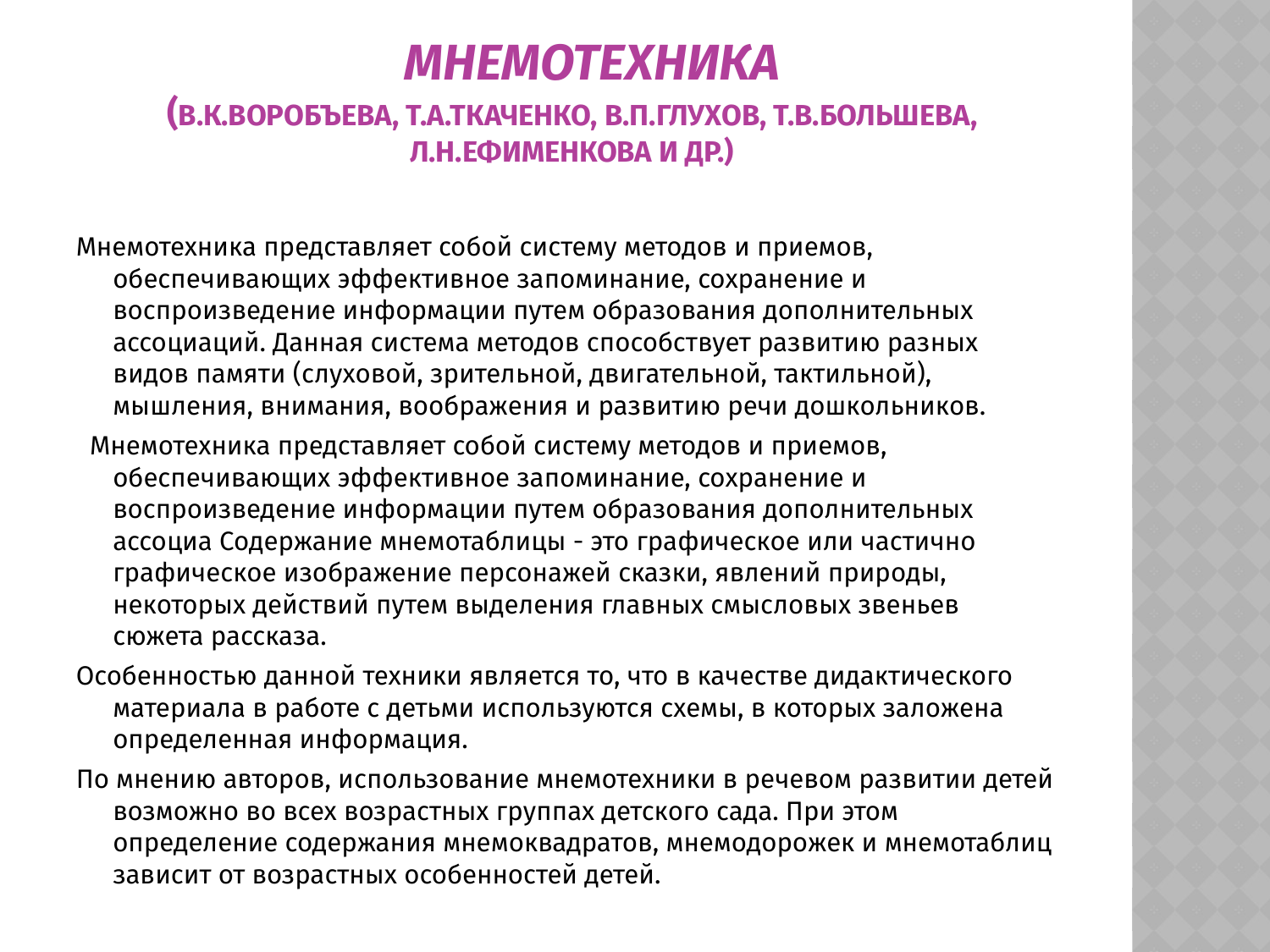

# Мнемотехника  (В.К.Воробъева, Т.А.Ткаченко, В.П.Глухов, Т.В.Большева, Л.Н.Ефименкова и др.)
Мнемотехника представляет собой систему методов и приемов, обеспечивающих эффективное запоминание, сохранение и воспроизведение информации путем образования дополнительных ассоциаций. Данная система методов способствует развитию разных видов памяти (слуховой, зрительной, двигательной, тактильной), мышления, внимания, воображения и развитию речи дошкольников.
  Мнемотехника представляет собой систему методов и приемов, обеспечивающих эффективное запоминание, сохранение и воспроизведение информации путем образования дополнительных ассоциа Содержание мнемотаблицы - это графическое или частично графическое изображение персонажей сказки, явлений природы, некоторых действий путем выделения главных смысловых звеньев сюжета рассказа.
Особенностью данной техники является то, что в качестве дидактического материала в работе с детьми используются схемы, в которых заложена определенная информация.
По мнению авторов, использование мнемотехники в речевом развитии детей возможно во всех возрастных группах детского сада. При этом определение содержания мнемоквадратов, мнемодорожек и мнемотаблиц зависит от возрастных особенностей детей.